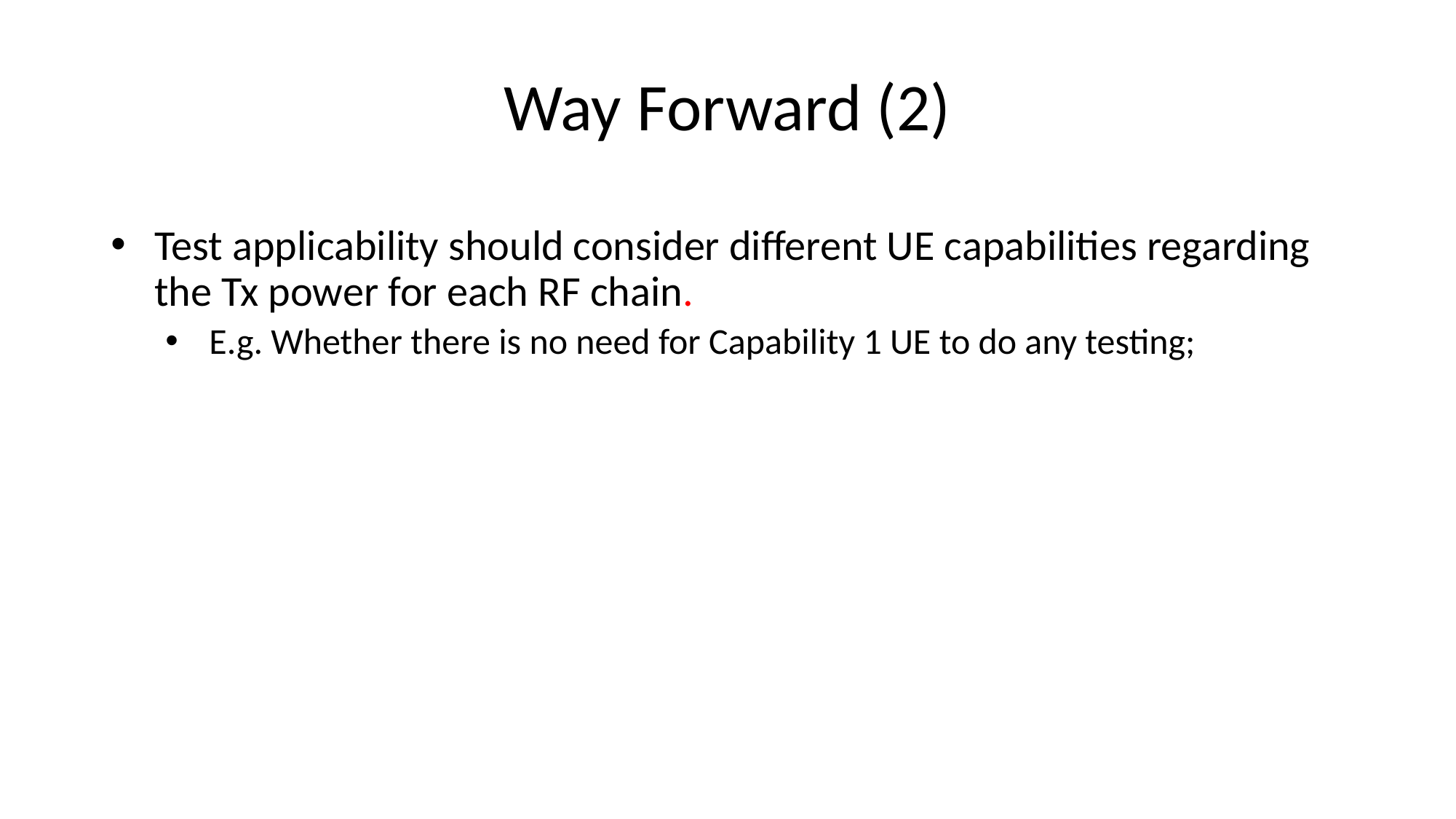

# Way Forward (2)
Test applicability should consider different UE capabilities regarding the Tx power for each RF chain.
E.g. Whether there is no need for Capability 1 UE to do any testing;